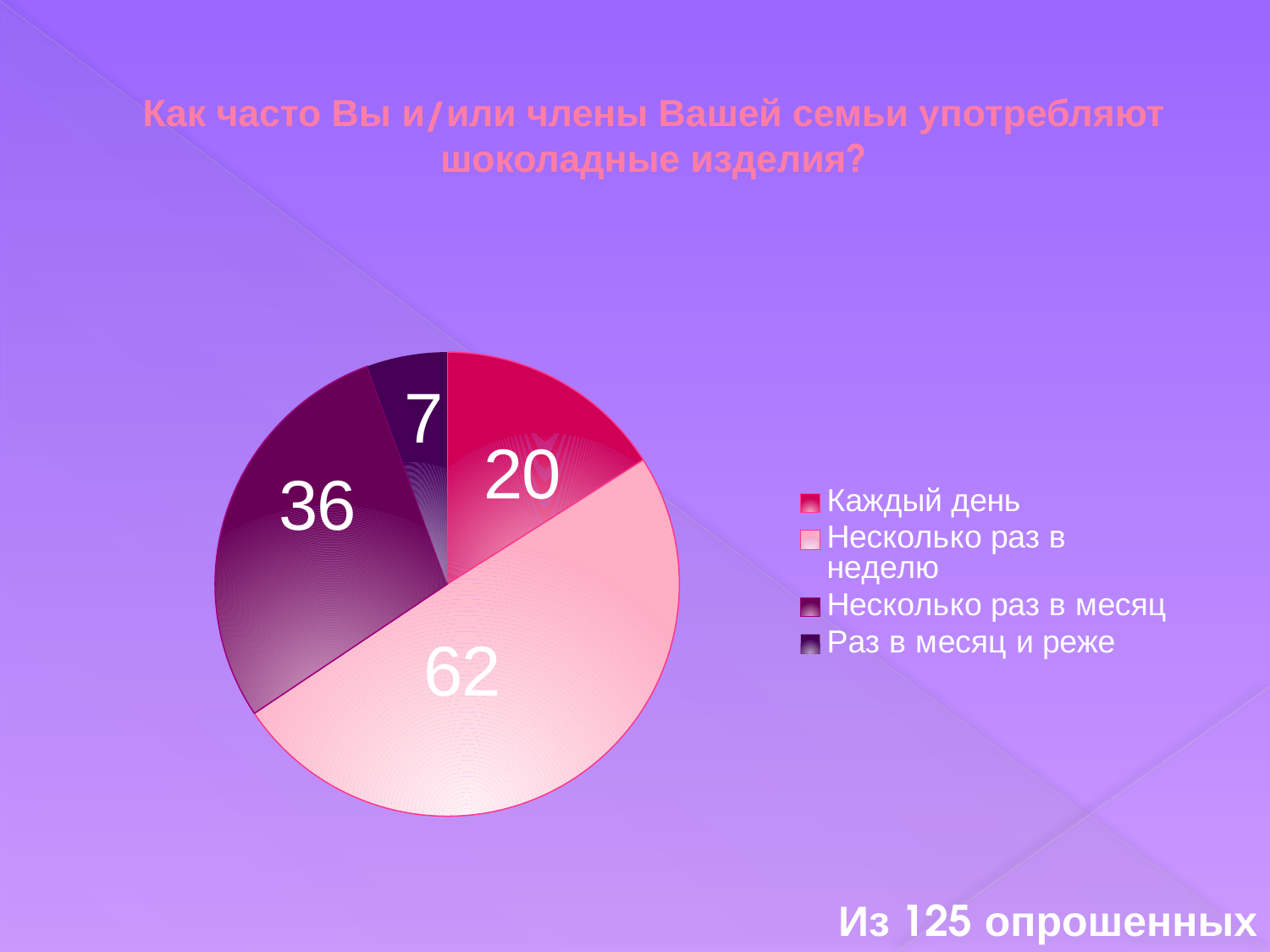

# Как часто Вы и/или члены Вашей семьи употребляют шоколадные изделия?

### Chart

| Category | Столбец1 |
|---|---|
| Каждый день | 20.0 |
| Несколько раз в неделю | 62.0 |
| Несколько раз в месяц | 36.0 |
| Раз в месяц и реже | 7.0 |
Из 125 опрошенных